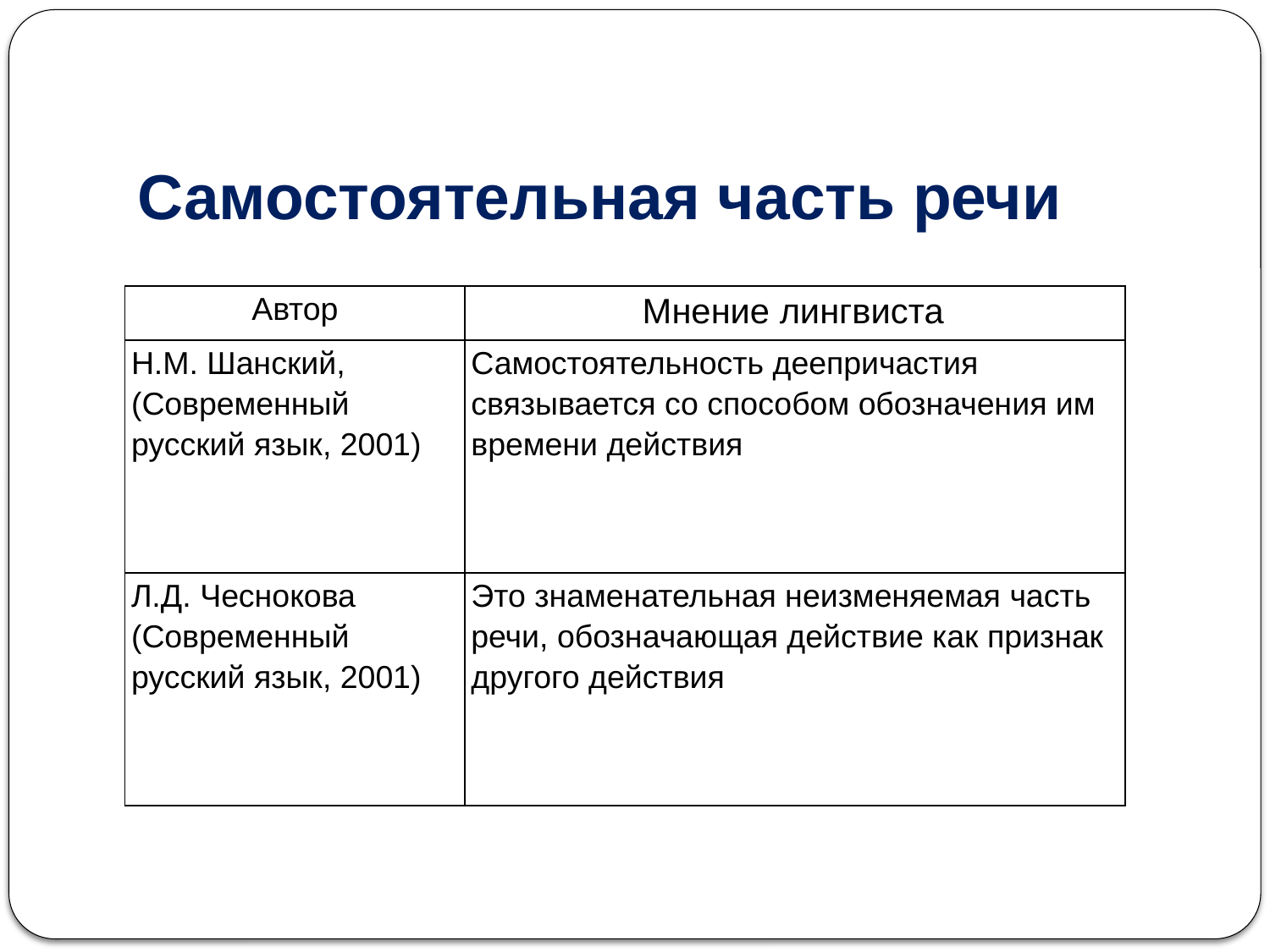

# Самостоятельная часть речи
| Автор | Мнение лингвиста |
| --- | --- |
| Н.М. Шанский, (Современный русский язык, 2001) | Самостоятельность деепричастия связывается со способом обозначения им времени действия |
| Л.Д. Чеснокова (Современный русский язык, 2001) | Это знаменательная неизменяемая часть речи, обозначающая действие как признак другого действия |